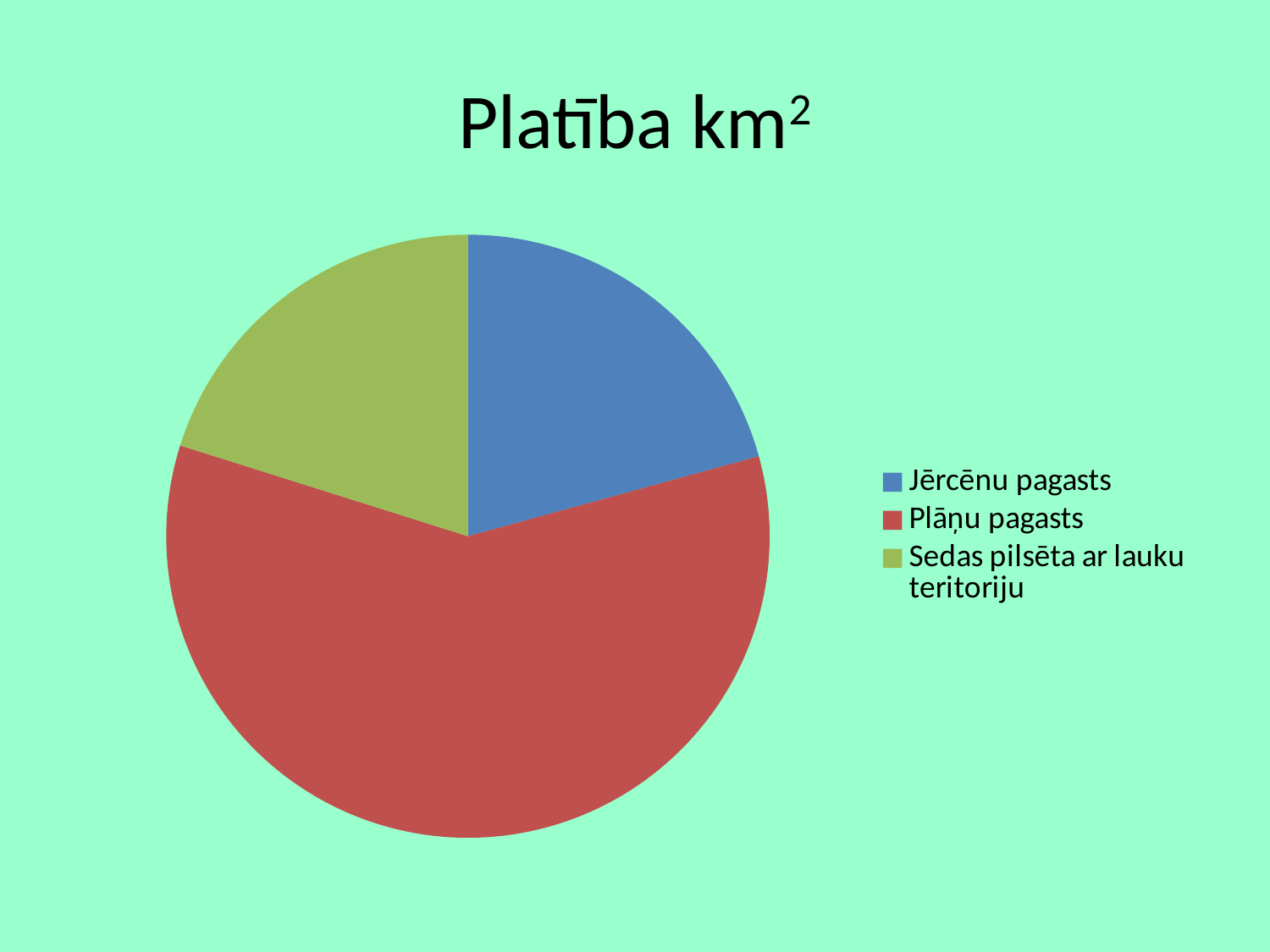

# Platība km2

### Chart

| Category | Platība |
|---|---|
| Jērcēnu pagasts | 76.8 |
| Plāņu pagasts | 219.1 |
| Sedas pilsēta ar lauku teritoriju | 74.6 |